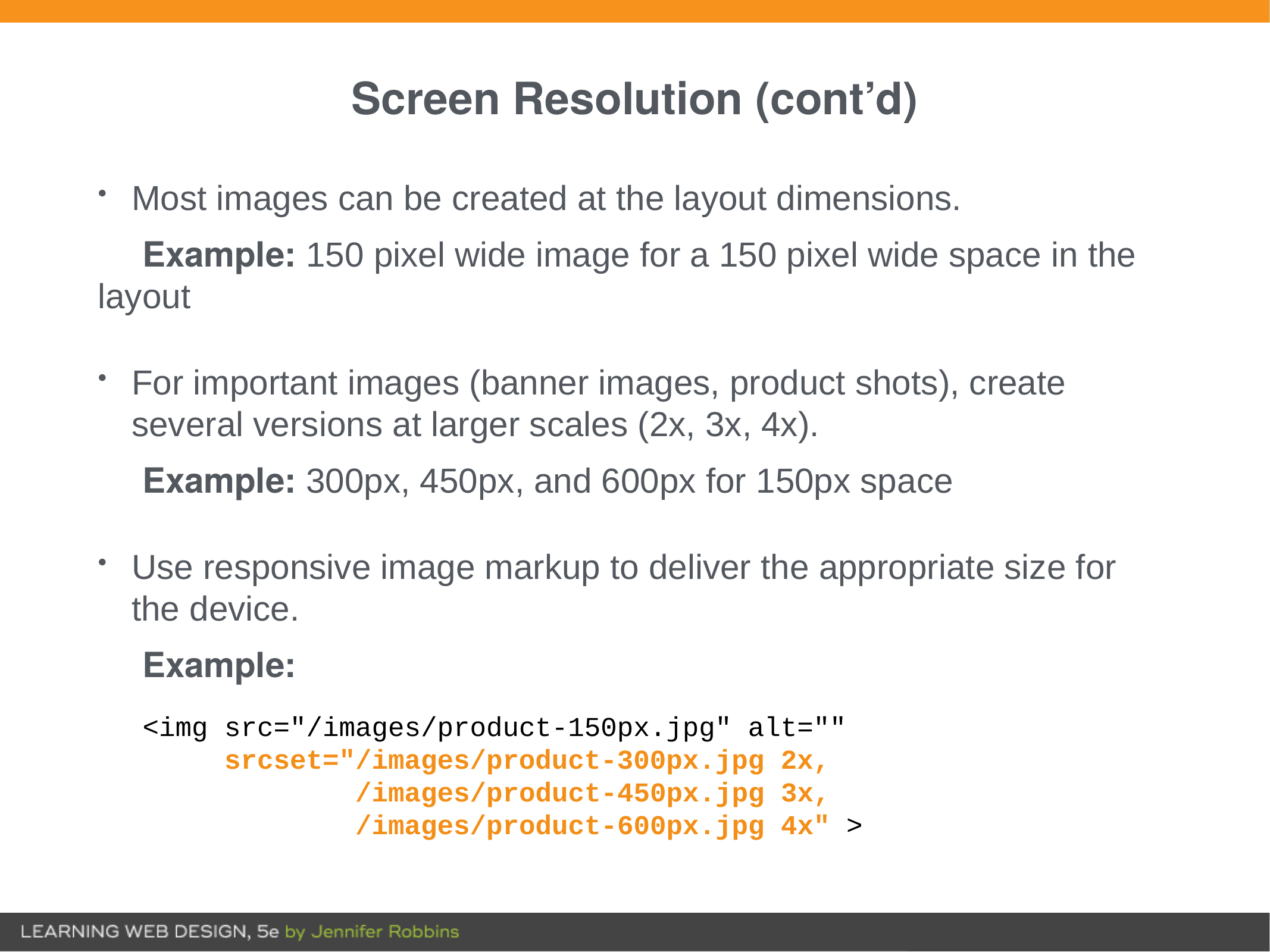

# Screen Resolution (cont’d)
Most images can be created at the layout dimensions.
Example: 150 pixel wide image for a 150 pixel wide space in the layout
For important images (banner images, product shots), create several versions at larger scales (2x, 3x, 4x).
Example: 300px, 450px, and 600px for 150px space
Use responsive image markup to deliver the appropriate size for the device.
Example:
<img src="/images/product-150px.jpg" alt=""
     srcset="/images/product-300px.jpg 2x,
             /images/product-450px.jpg 3x,
             /images/product-600px.jpg 4x" >